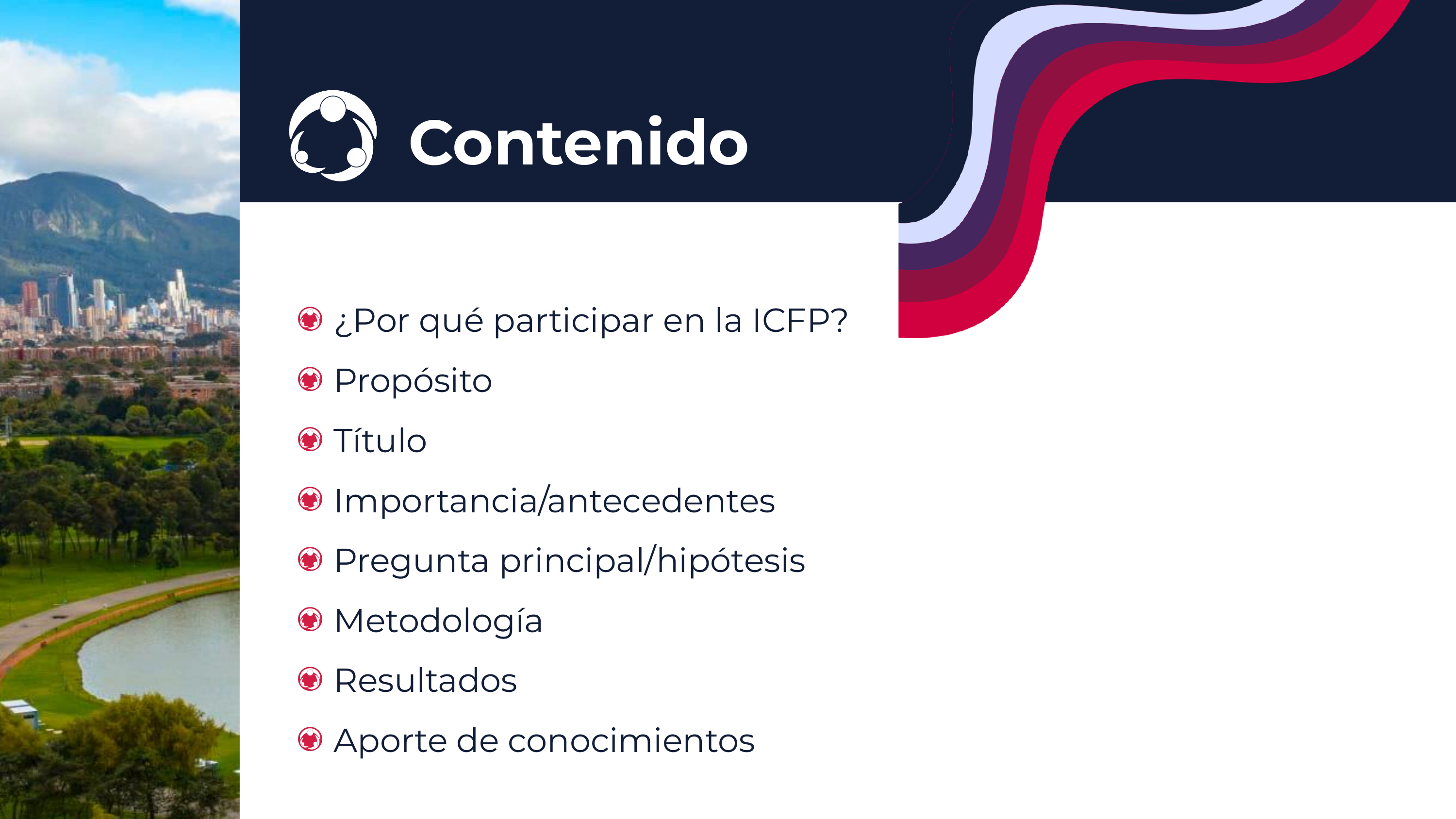

Contenido

¿Por qué participar en la ICFP?
Propósito
Título
Importancia/antecedentes
Pregunta principal/hipótesis
Metodología
Resultados
Aporte de conocimientos